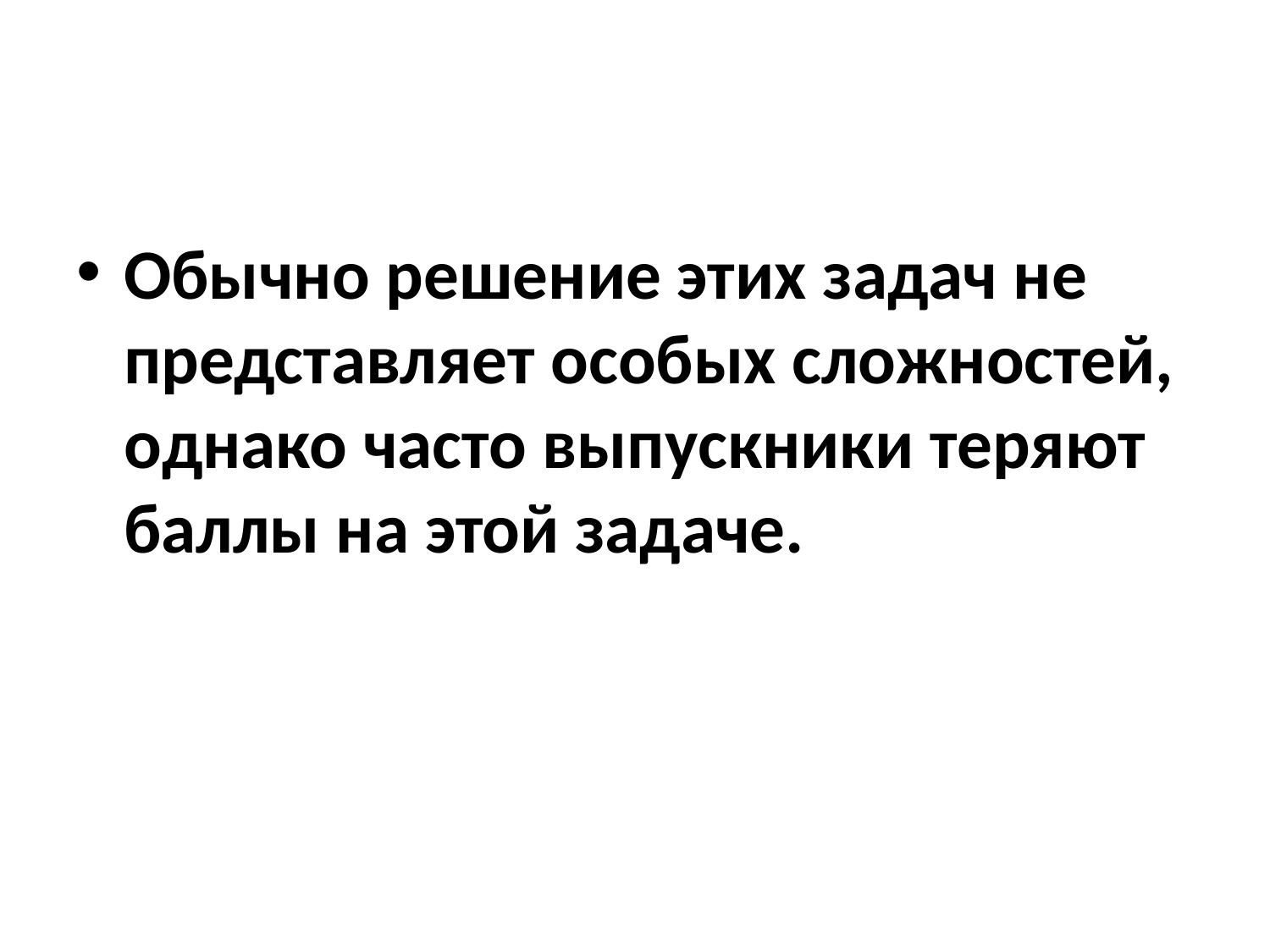

#
Обычно решение этих задач не представляет особых сложностей, однако часто выпускники теряют баллы на этой задаче.